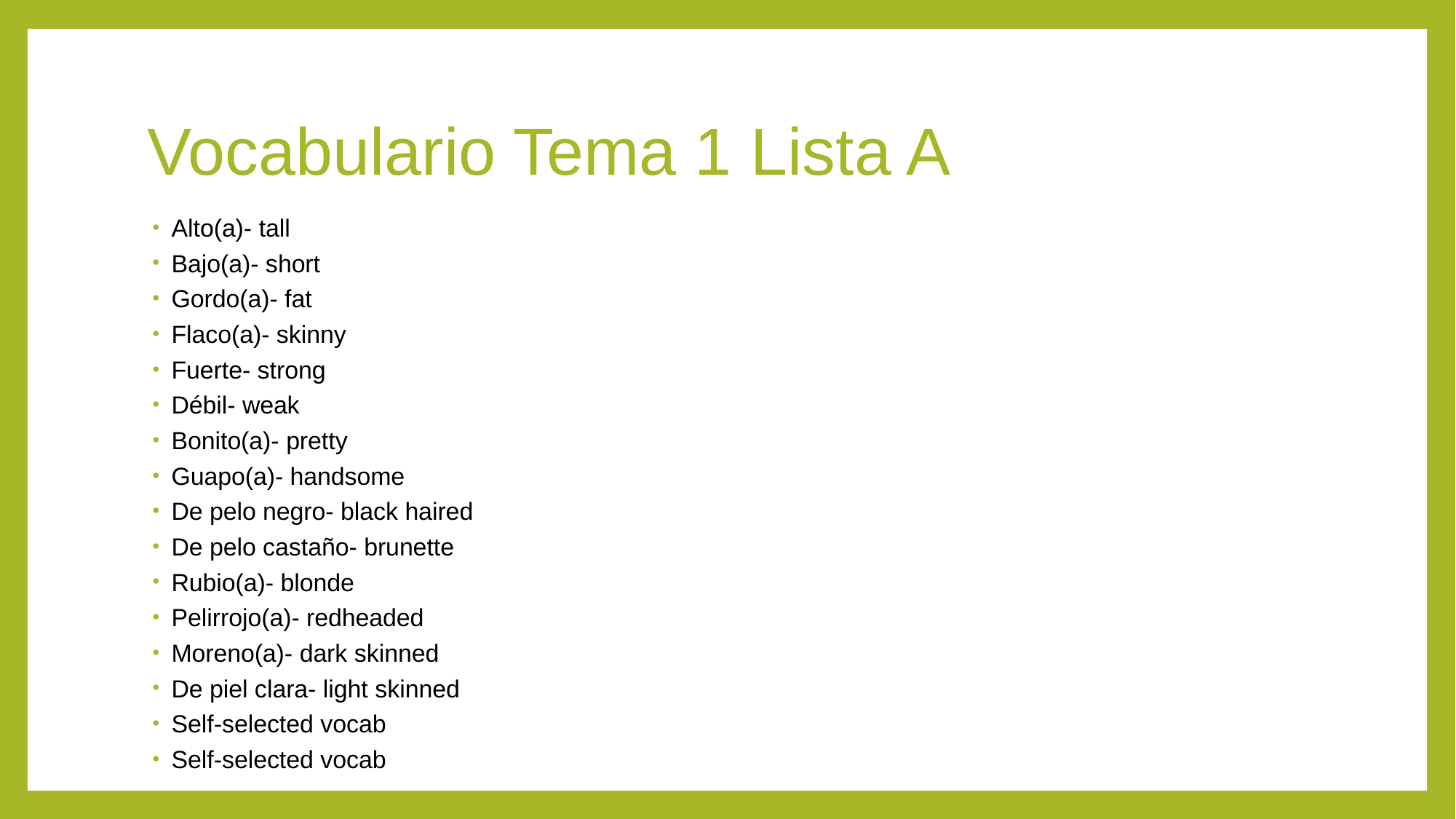

# Vocabulario Tema 1 Lista A
Alto(a)- tall
Bajo(a)- short
Gordo(a)- fat
Flaco(a)- skinny
Fuerte- strong
Débil- weak
Bonito(a)- pretty
Guapo(a)- handsome
De pelo negro- black haired
De pelo castaño- brunette
Rubio(a)- blonde
Pelirrojo(a)- redheaded
Moreno(a)- dark skinned
De piel clara- light skinned
Self-selected vocab
Self-selected vocab